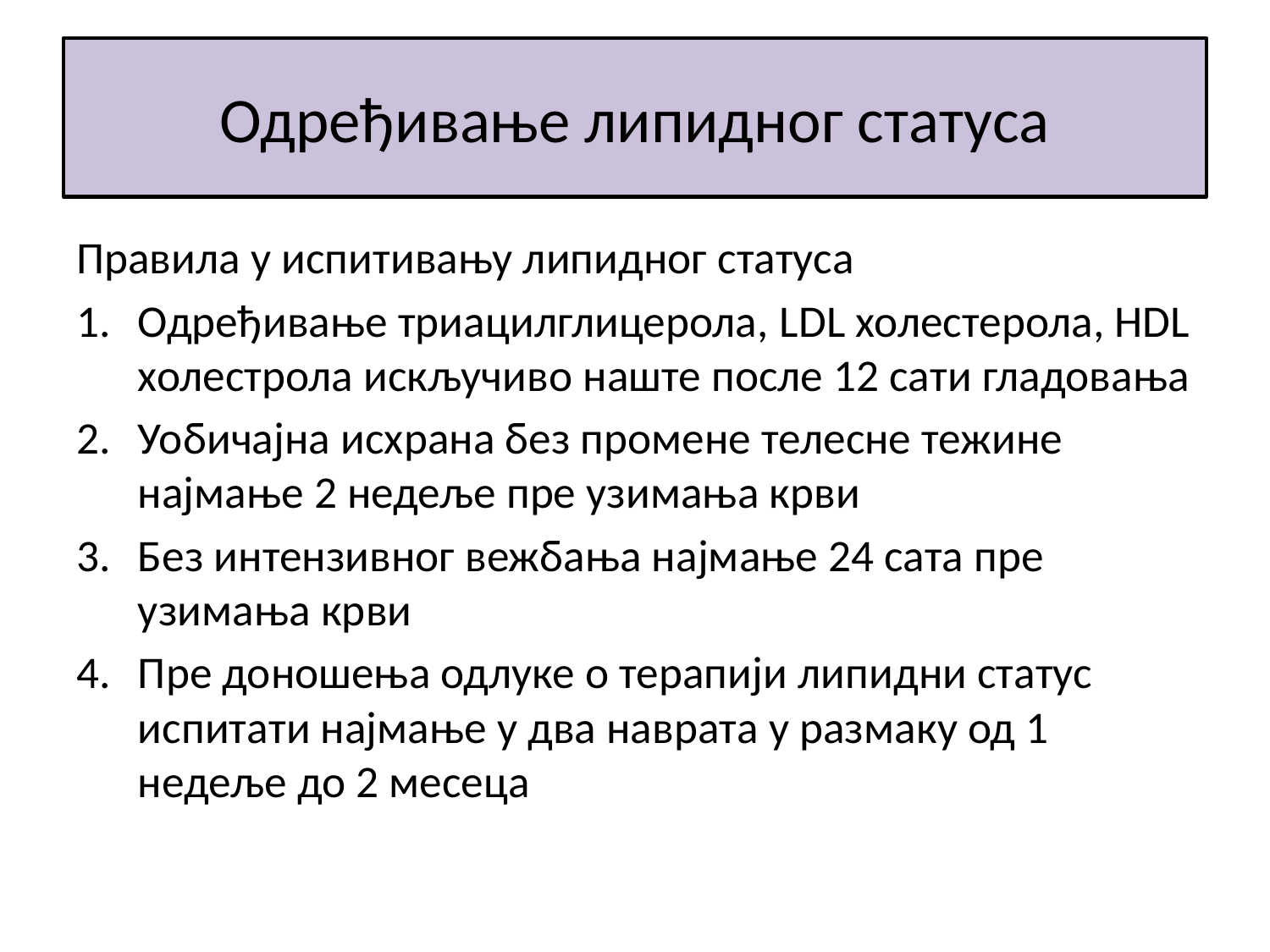

# Одређивање липидног статуса
Правила у испитивању липидног статуса
Одређивање триацилглицерола, LDL холестерола, HDL холестрола искључиво наште после 12 сати гладовања
Уобичајна исхрана без промене телесне тежине најмање 2 недеље пре узимања крви
Без интензивног вежбања најмање 24 сата пре узимања крви
Пре доношења одлуке о терапији липидни статус испитати најмање у два наврата у размаку од 1 недеље до 2 месеца